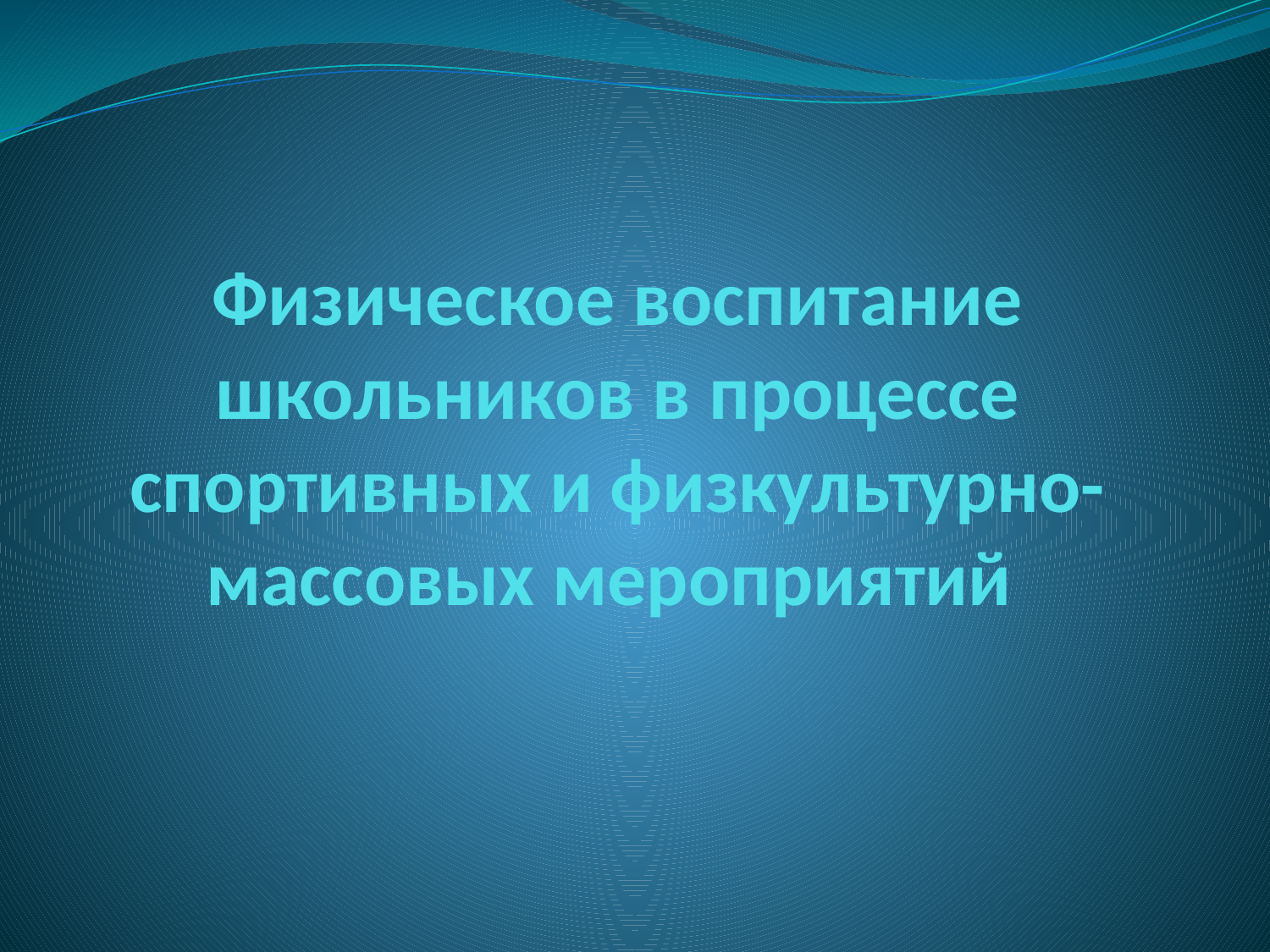

# Физическое воспитание школьников в процессе спортивных и физкультурно-массовых мероприятий